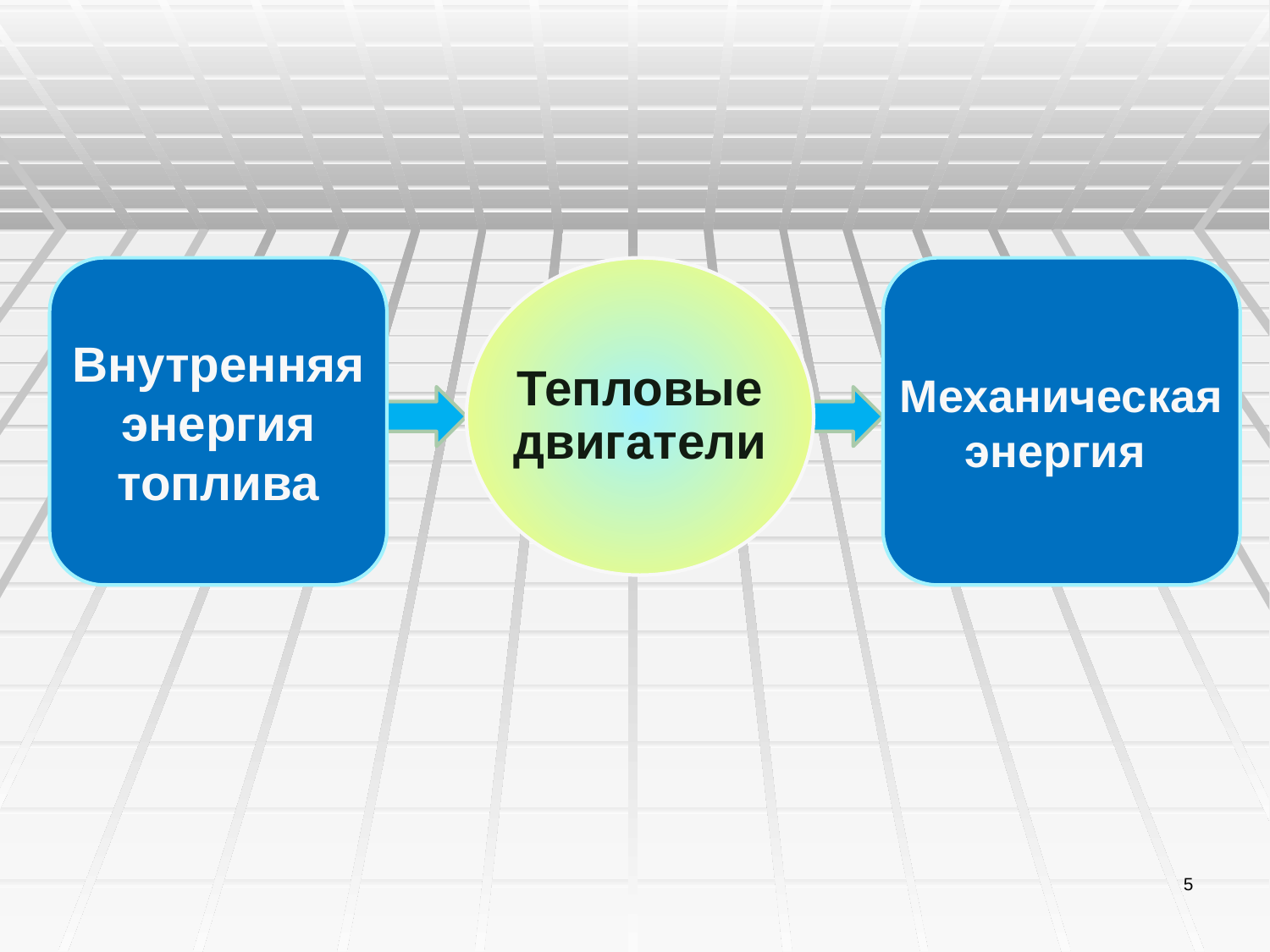

Внутренняя энергия топлива
Тепловые двигатели
Механическая энергия

5